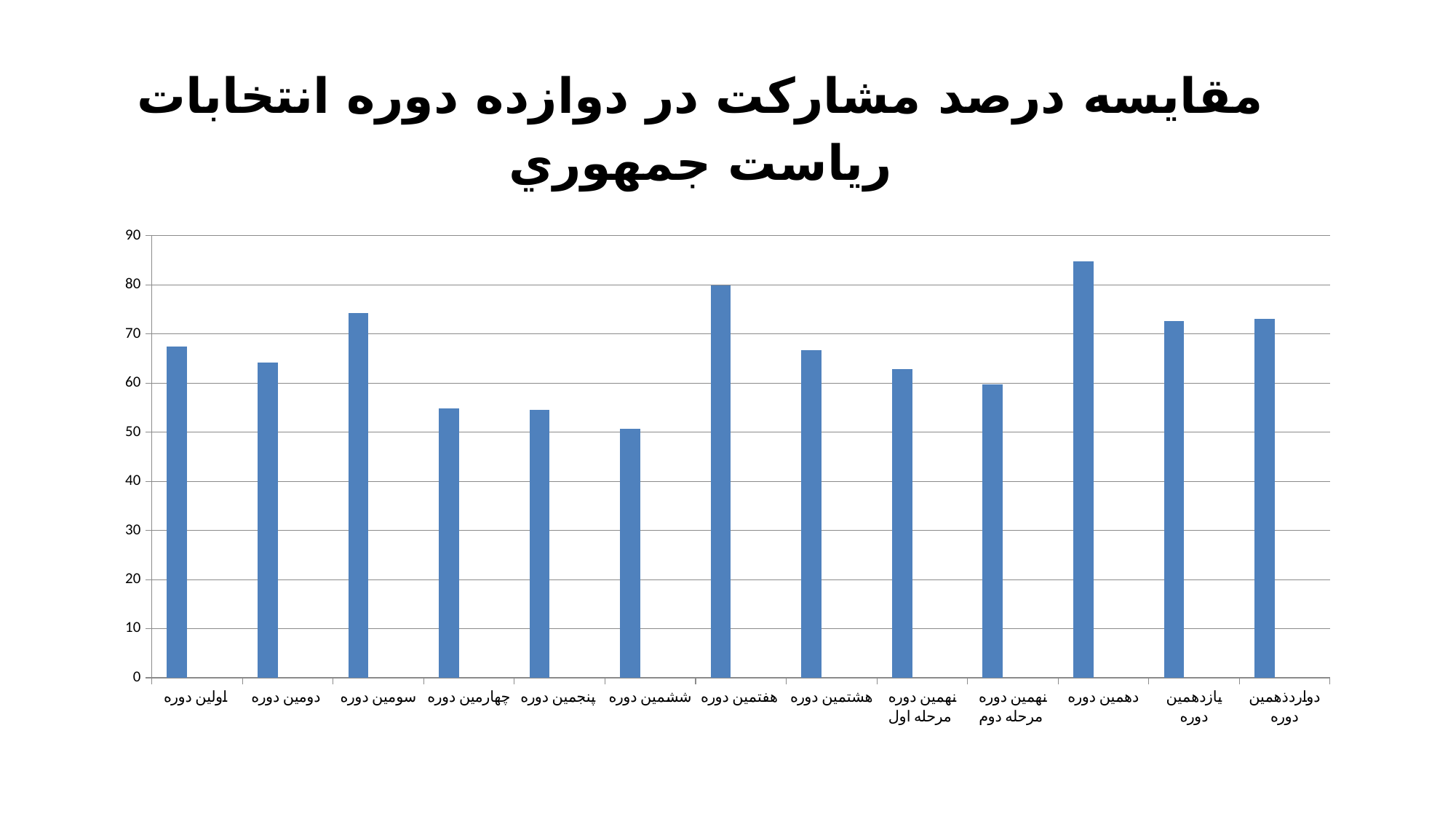

# مقايسه درصد مشاركت در دوازده دوره انتخابات رياست جمهوري

### Chart

| Category | Series 1 | Series 2 | Series 3 |
|---|---|---|---|
| اولين دوره  | 67.41 | None | None |
| دومين دوره  | 64.24 | None | None |
| سومين دوره | 74.26 | None | None |
| چهارمين دوره | 54.78 | None | None |
| پنجمين دوره  | 54.59 | None | None |
| ششمين دوره  | 50.66 | None | None |
| هفتمين دوره  | 79.92 | None | None |
| هشتمين دوره  | 66.77 | None | None |
| نهمين دوره مرحله اول  | 62.84 | None | None |
| نهمين دوره مرحله دوم  | 59.76 | None | None |
| دهمين دوره | 84.83 | None | None |
| یازدهمین دوره | 72.7 | None | None |
| دواردذهمین دوره | 73.03 | None | None |